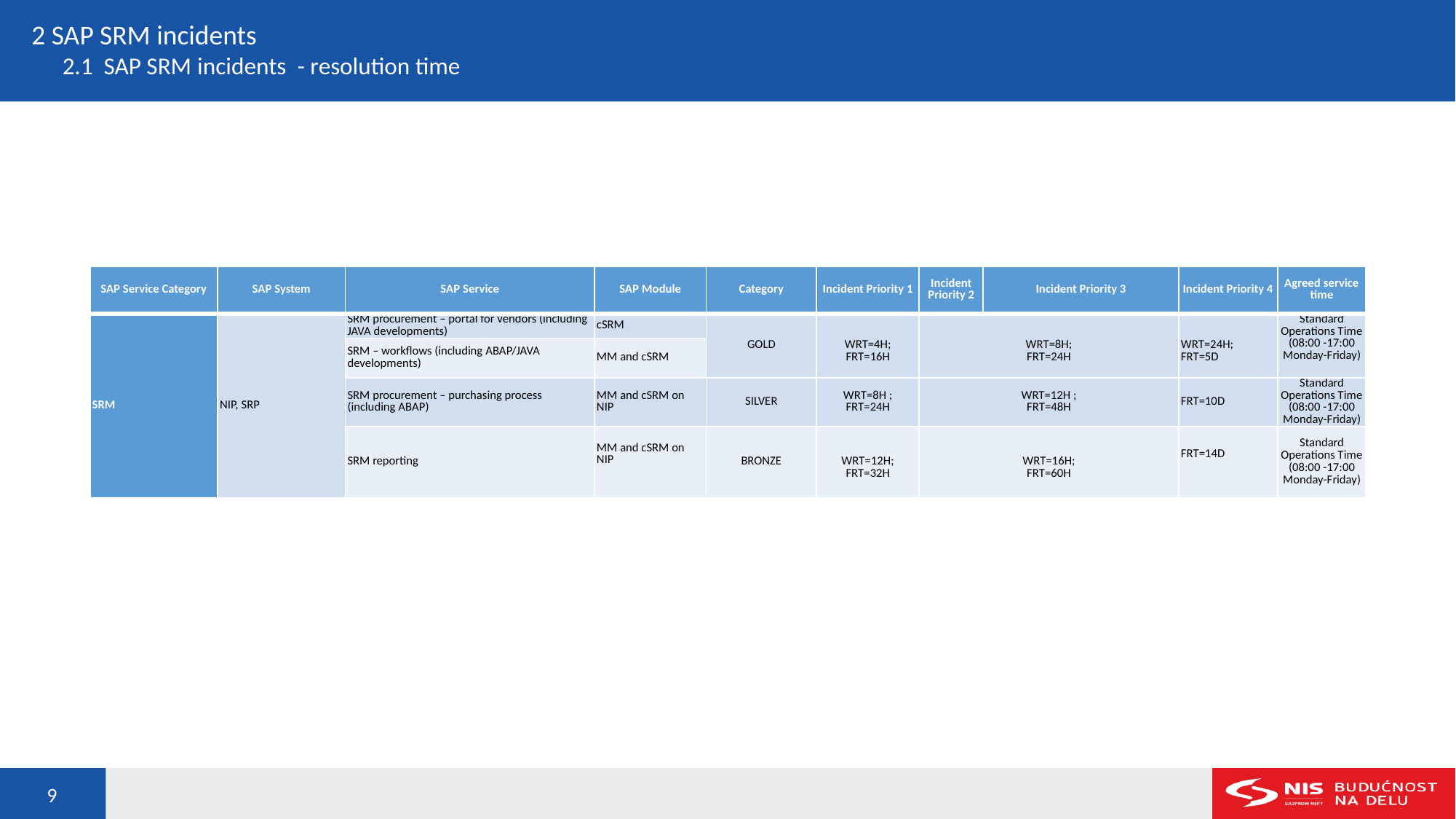

# 2 SAP SRM incidents 2.1  SAP SRM incidents  - resolution time

| SAP Service Category | SAP System | SAP Service | SAP Module | Category | Incident Priority 1 | Incident Priority 2 | Incident Priority 3 | Incident Priority 4 | Agreed service time |
| --- | --- | --- | --- | --- | --- | --- | --- | --- | --- |
| SRM | NIP, SRP | SRM procurement – portal for vendors (including JAVA developments) | cSRM | GOLD | WRT=4H; FRT=16H | WRT=8H; FRT=24H |  | WRT=24H; FRT=5D | Standard Operations Time (08:00 -17:00 Monday-Friday) |
|  |  | SRM – workflows (including ABAP/JAVA developments) | MM and cSRM |  |  |  |  |  |  |
|  |  | SRM procurement – purchasing process (including ABAP) | MM and cSRM on NIP | SILVER | WRT=8H ; FRT=24H | WRT=12H ; FRT=48H |  | FRT=10D | Standard Operations Time (08:00 -17:00 Monday-Friday) |
|  |  | SRM reporting | MM and cSRM on NIP | BRONZE | WRT=12H; FRT=32H | WRT=16H; FRT=60H |  | FRT=14D | Standard Operations Time (08:00 -17:00 Monday-Friday) |
9